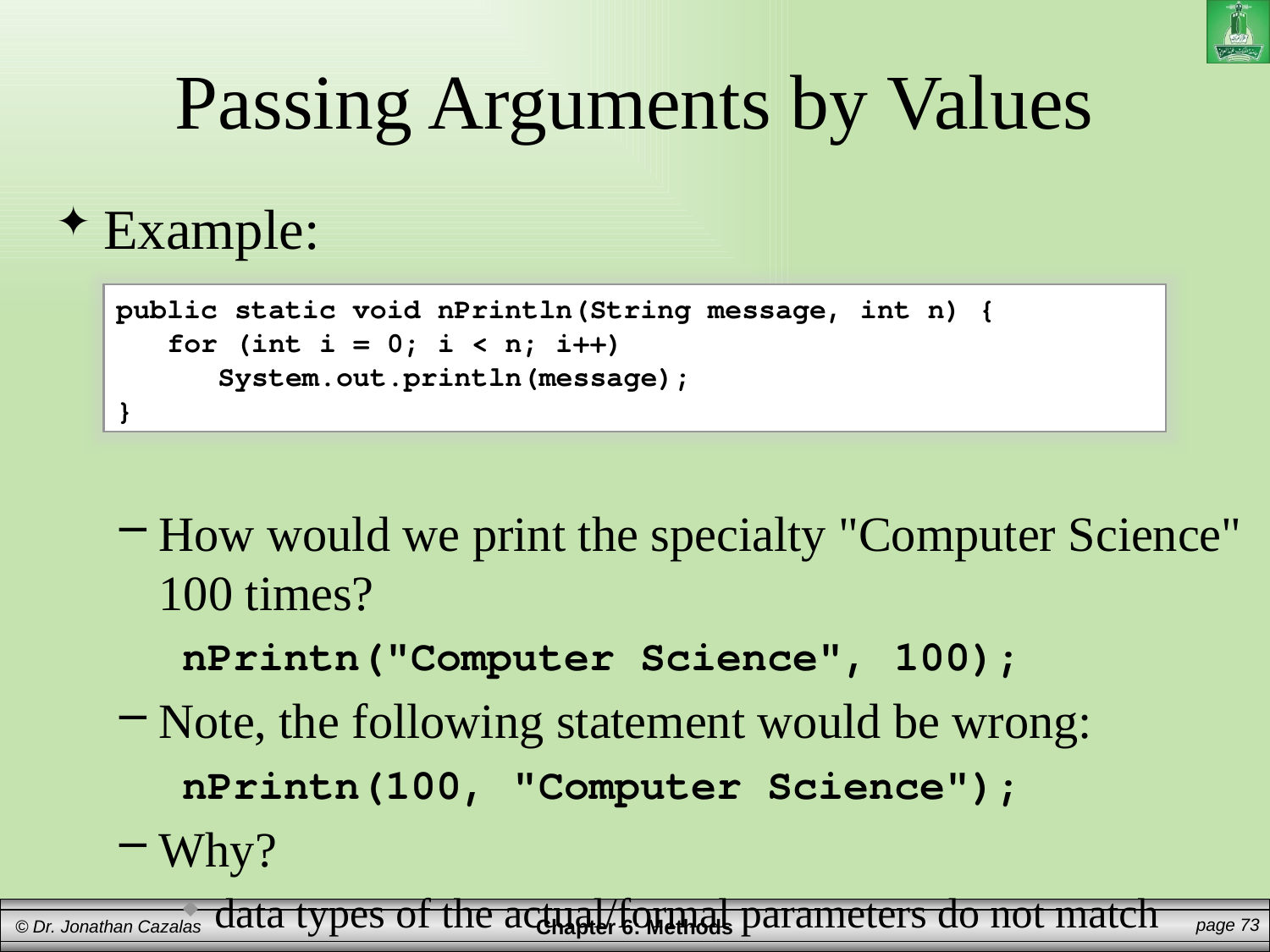

# Passing Arguments by Values
Example:

How would we print the specialty "Computer Science" 100 times?
nPrintn("Computer Science", 100);
Note, the following statement would be wrong:
nPrintn(100, "Computer Science");
Why?
data types of the actual/formal parameters do not match
public static void nPrintln(String message, int n) {
   for (int i = 0; i < n; i++)
      System.out.println(message);
}